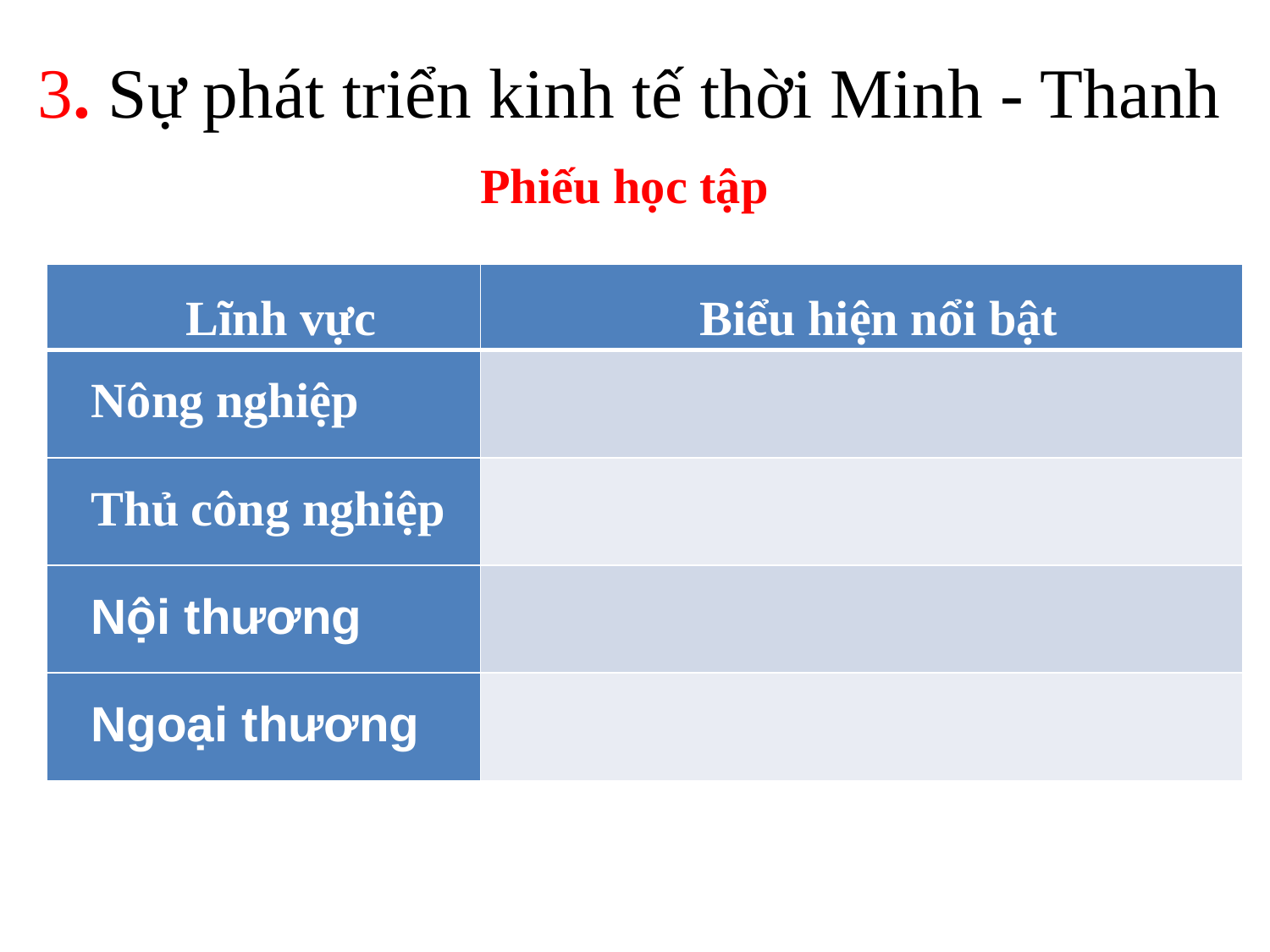

# 3. Sự phát triển kinh tế thời Minh - Thanh
Phiếu học tập

| Lĩnh vực | Biểu hiện nổi bật |
| --- | --- |
| Nông nghiệp |  |
| Thủ công nghiệp |  |
| Nội thương |  |
| Ngoại thương |  |